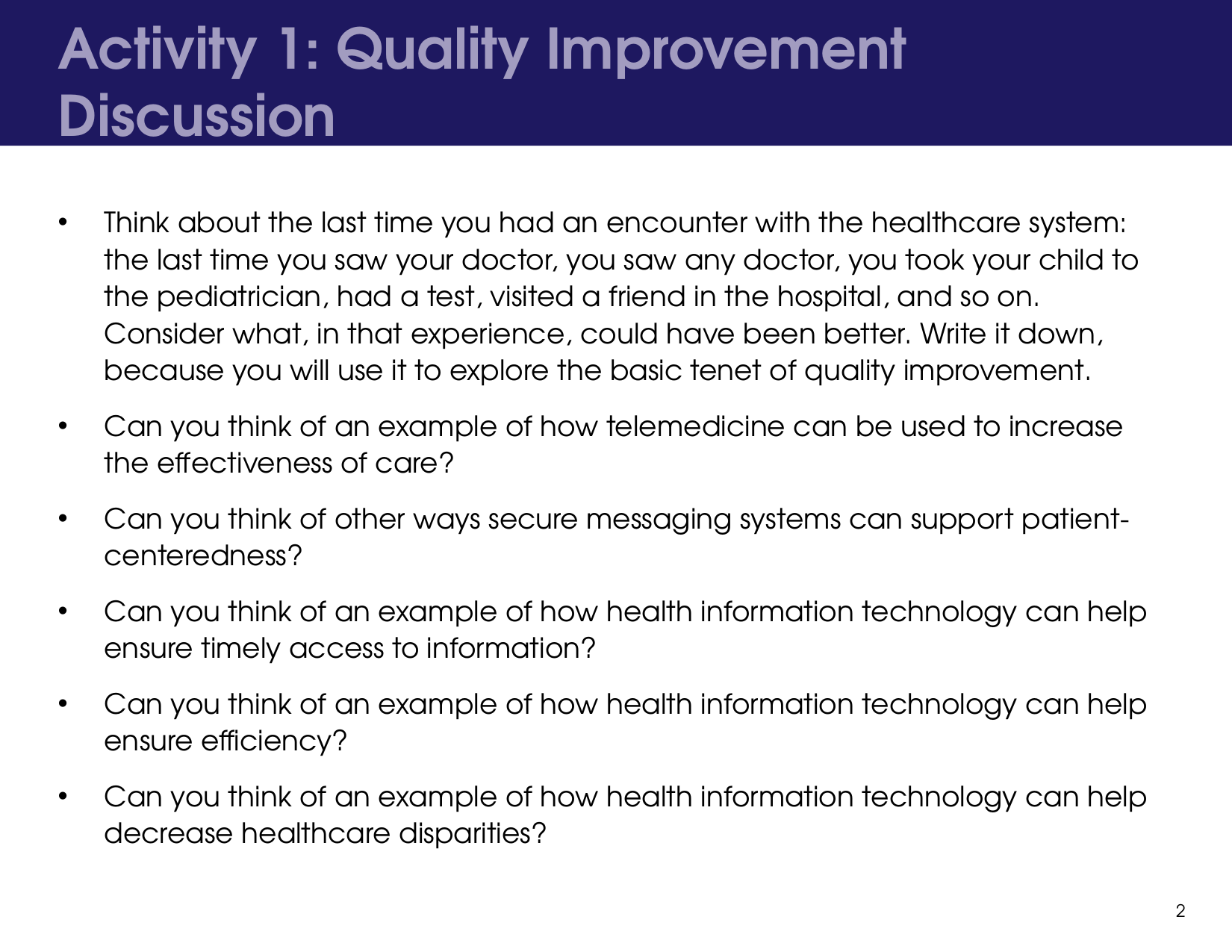

# Activity 1: Quality Improvement Discussion
Think about the last time you had an encounter with the healthcare system: the last time you saw your doctor, you saw any doctor, you took your child to the pediatrician, had a test, visited a friend in the hospital, and so on. Consider what, in that experience, could have been better. Write it down, because you will use it to explore the basic tenet of quality improvement.
Can you think of an example of how telemedicine can be used to increase the effectiveness of care?
Can you think of other ways secure messaging systems can support patient-centeredness?
Can you think of an example of how health information technology can help ensure timely access to information?
Can you think of an example of how health information technology can help ensure efficiency?
Can you think of an example of how health information technology can help decrease healthcare disparities?
2